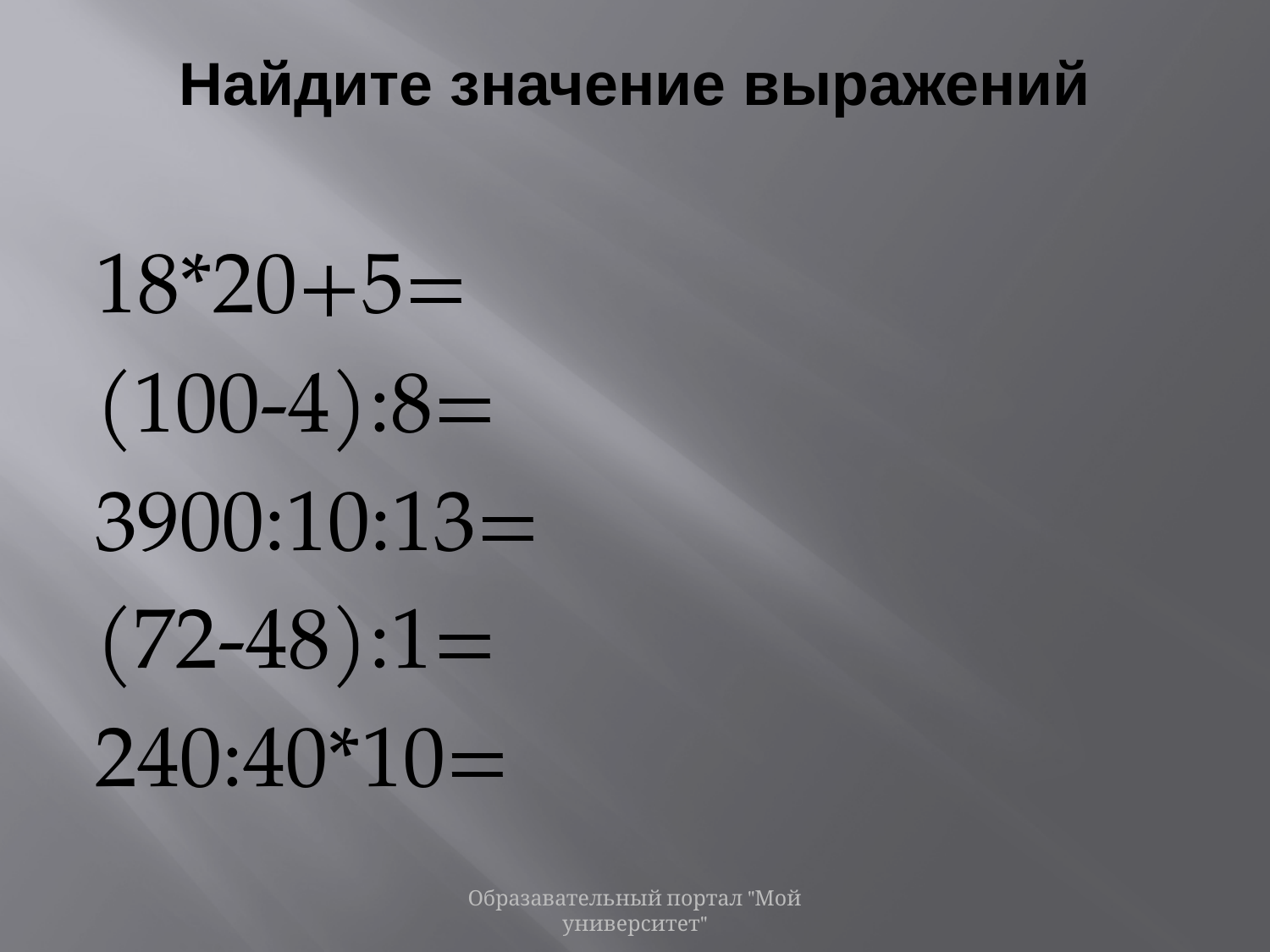

# Найдите значение выражений
18*20+5=
(100-4):8=
3900:10:13=
(72-48):1=
240:40*10=

Образавательный портал "Мой университет"